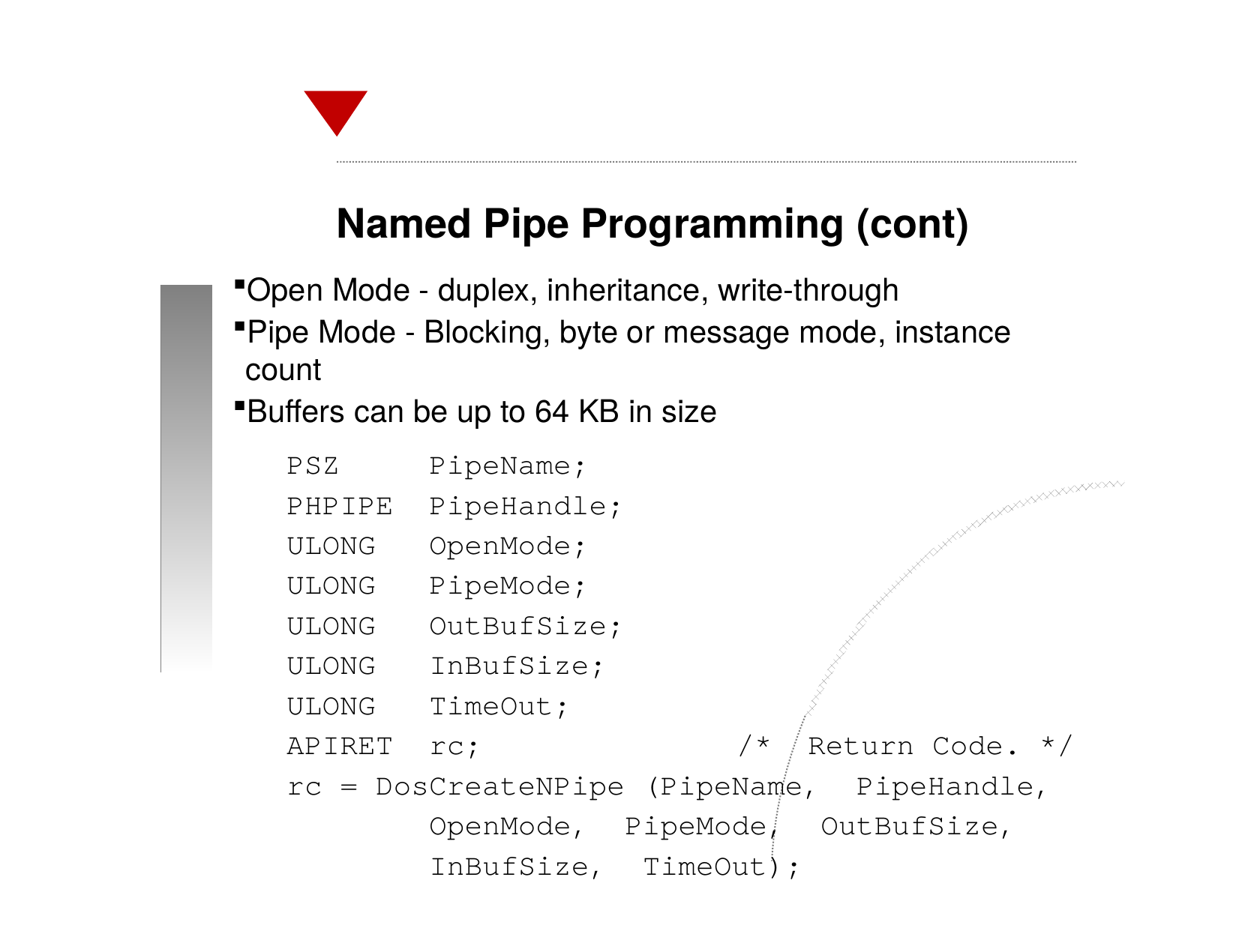

Named Pipe Programming (cont)
Open Mode - duplex, inheritance, write-through
Pipe Mode - Blocking, byte or message mode, instance count
Buffers can be up to 64 KB in size
PSZ     PipeName;
PHPIPE  PipeHandle;
ULONG   OpenMode;
ULONG   PipeMode;
ULONG   OutBufSize;
ULONG   InBufSize;
ULONG   TimeOut;
APIRET  rc;          	/*  Return Code. */
rc = DosCreateNPipe (PipeName,  PipeHandle,
        OpenMode,  PipeMode,  OutBufSize,
        InBufSize,  TimeOut);